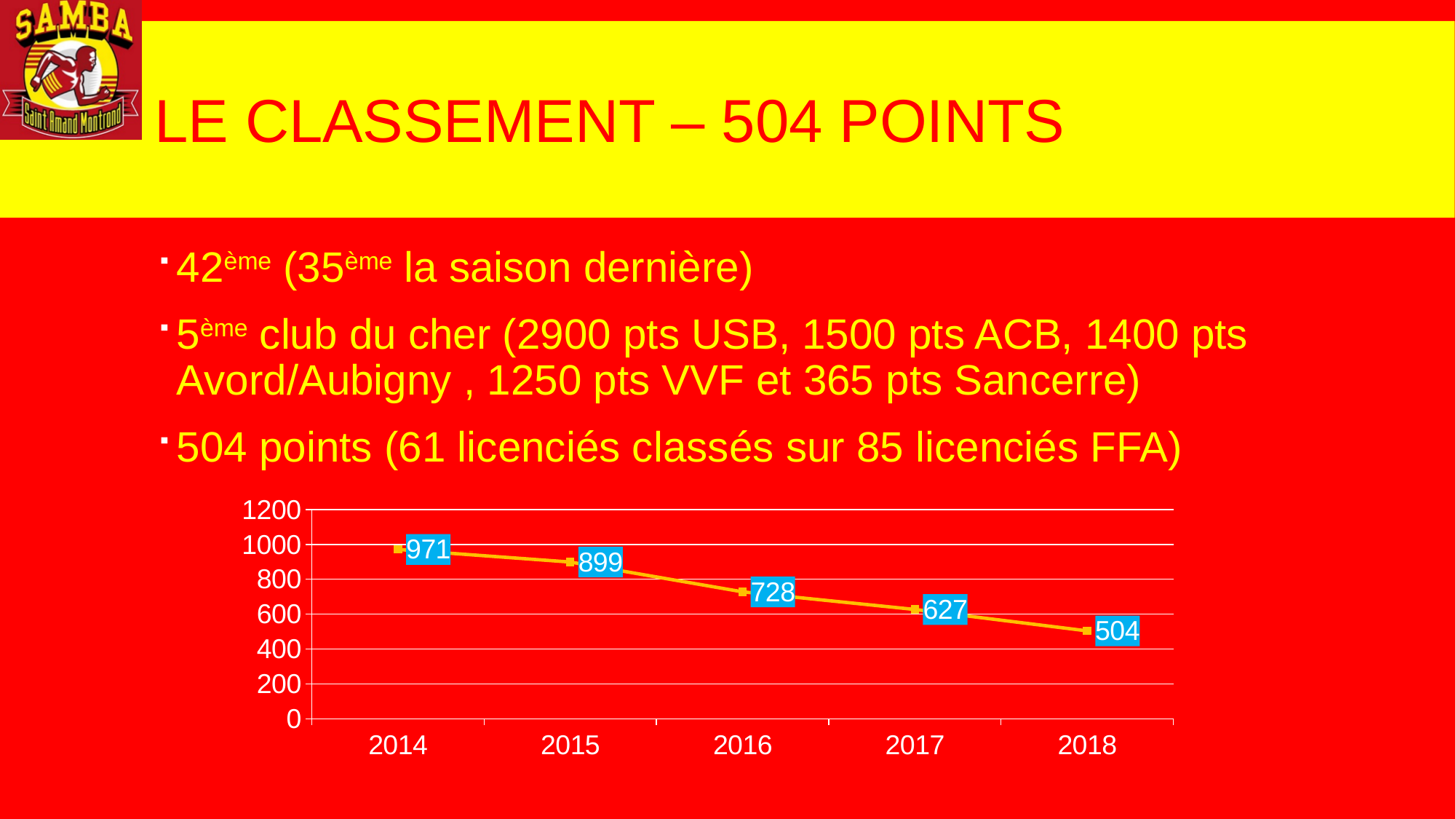

# Le classement – 504 points
42ème (35ème la saison dernière)
5ème club du cher (2900 pts USB, 1500 pts ACB, 1400 pts Avord/Aubigny , 1250 pts VVF et 365 pts Sancerre)
504 points (61 licenciés classés sur 85 licenciés FFA)

### Chart

| Category | Série 1 |
|---|---|
| 2014 | 971.0 |
| 2015 | 899.0 |
| 2016 | 728.0 |
| 2017 | 627.0 |
| 2018 | 504.0 |